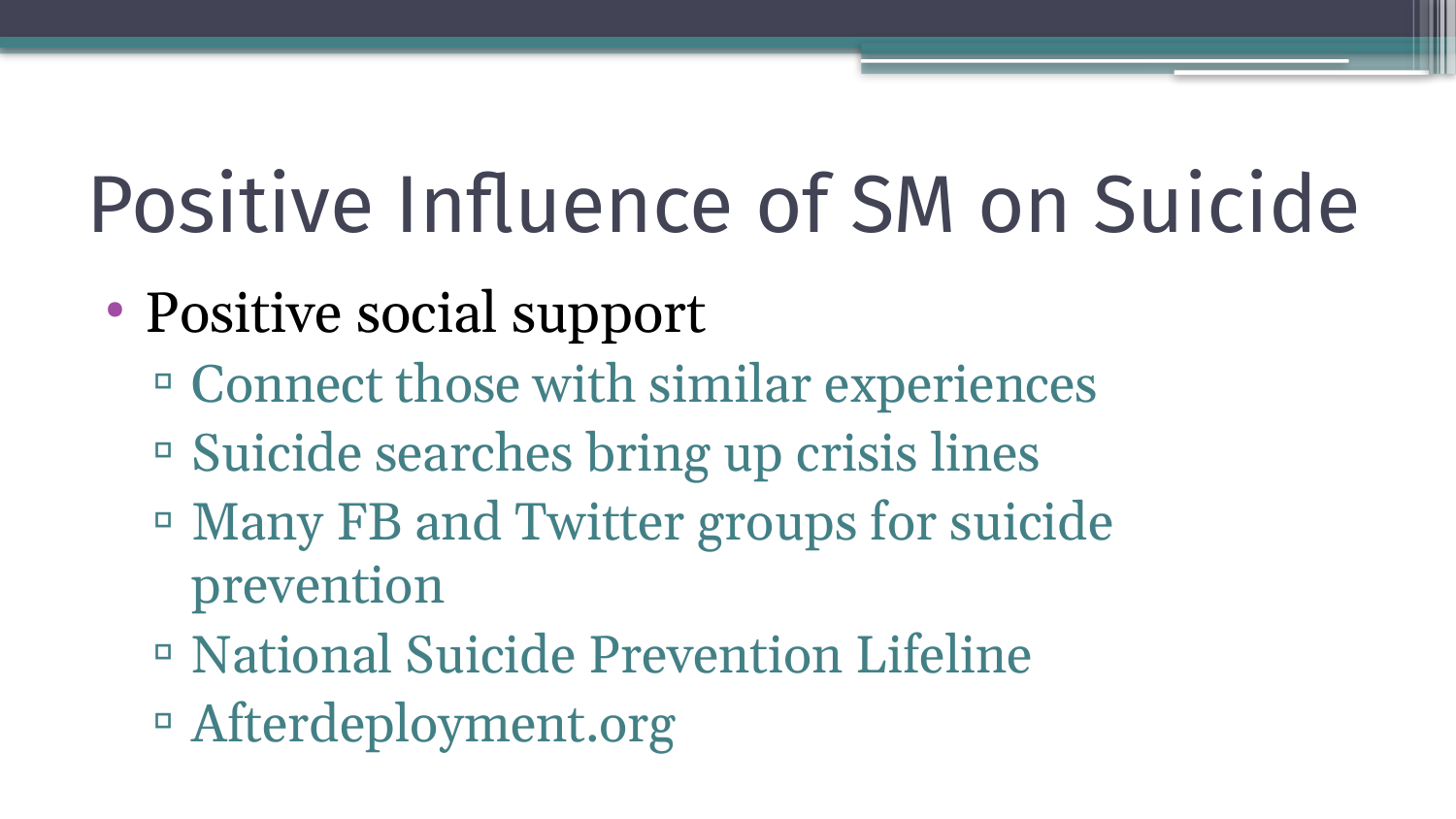

# Positive Influence of SM on Suicide
Positive social support
Connect those with similar experiences
Suicide searches bring up crisis lines
Many FB and Twitter groups for suicide prevention
National Suicide Prevention Lifeline
Afterdeployment.org